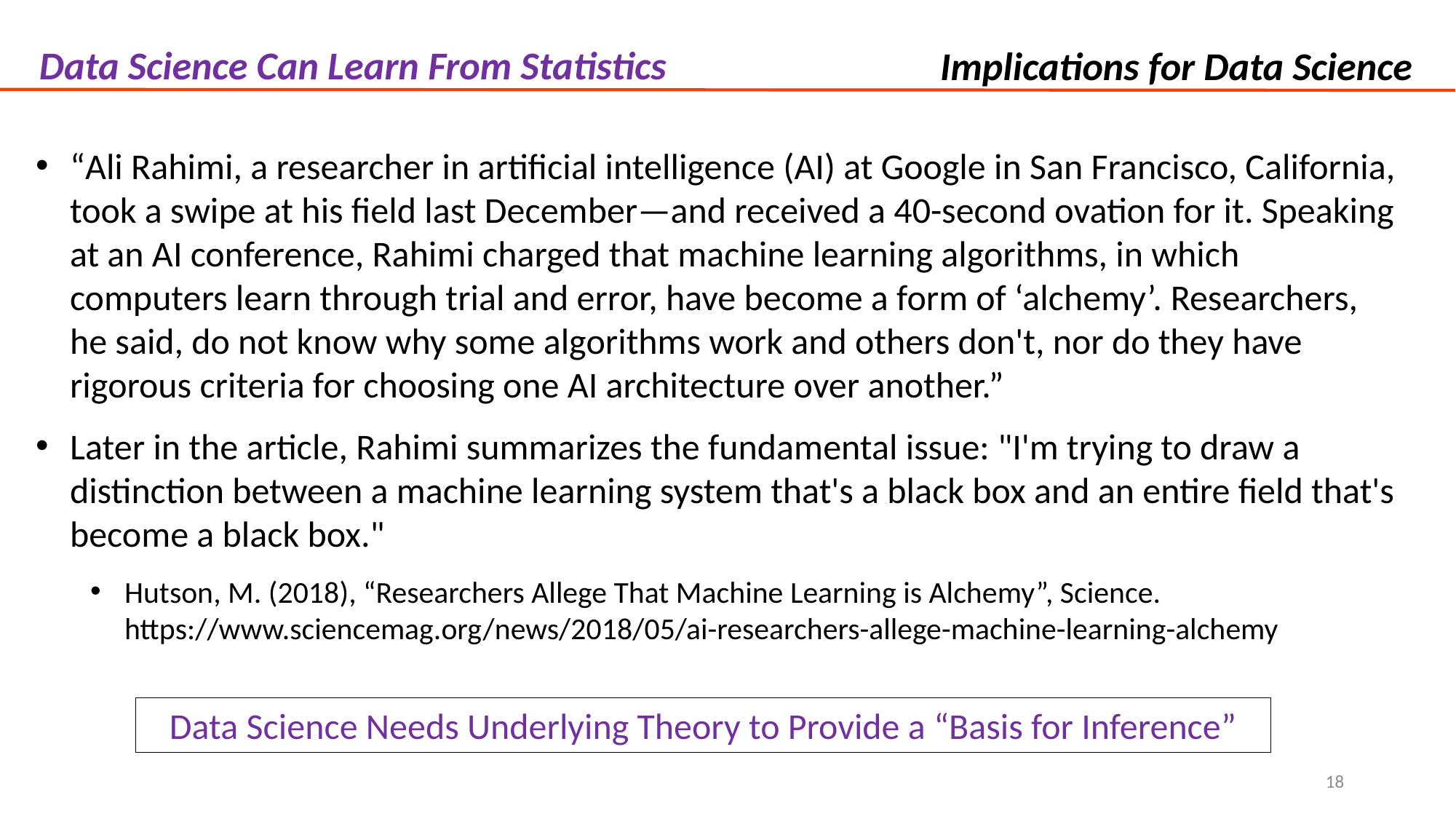

Data Science Can Learn From Statistics
Implications for Data Science

“Ali Rahimi, a researcher in artificial intelligence (AI) at Google in San Francisco, California, took a swipe at his field last December—and received a 40-second ovation for it. Speaking at an AI conference, Rahimi charged that machine learning algorithms, in which computers learn through trial and error, have become a form of ‘alchemy’. Researchers, he said, do not know why some algorithms work and others don't, nor do they have rigorous criteria for choosing one AI architecture over another.”
Later in the article, Rahimi summarizes the fundamental issue: "I'm trying to draw a distinction between a machine learning system that's a black box and an entire field that's become a black box."
Hutson, M. (2018), “Researchers Allege That Machine Learning is Alchemy”, Science.  https://www.sciencemag.org/news/2018/05/ai-researchers-allege-machine-learning-alchemy

Data Science Needs Underlying Theory to Provide a “Basis for Inference”
18